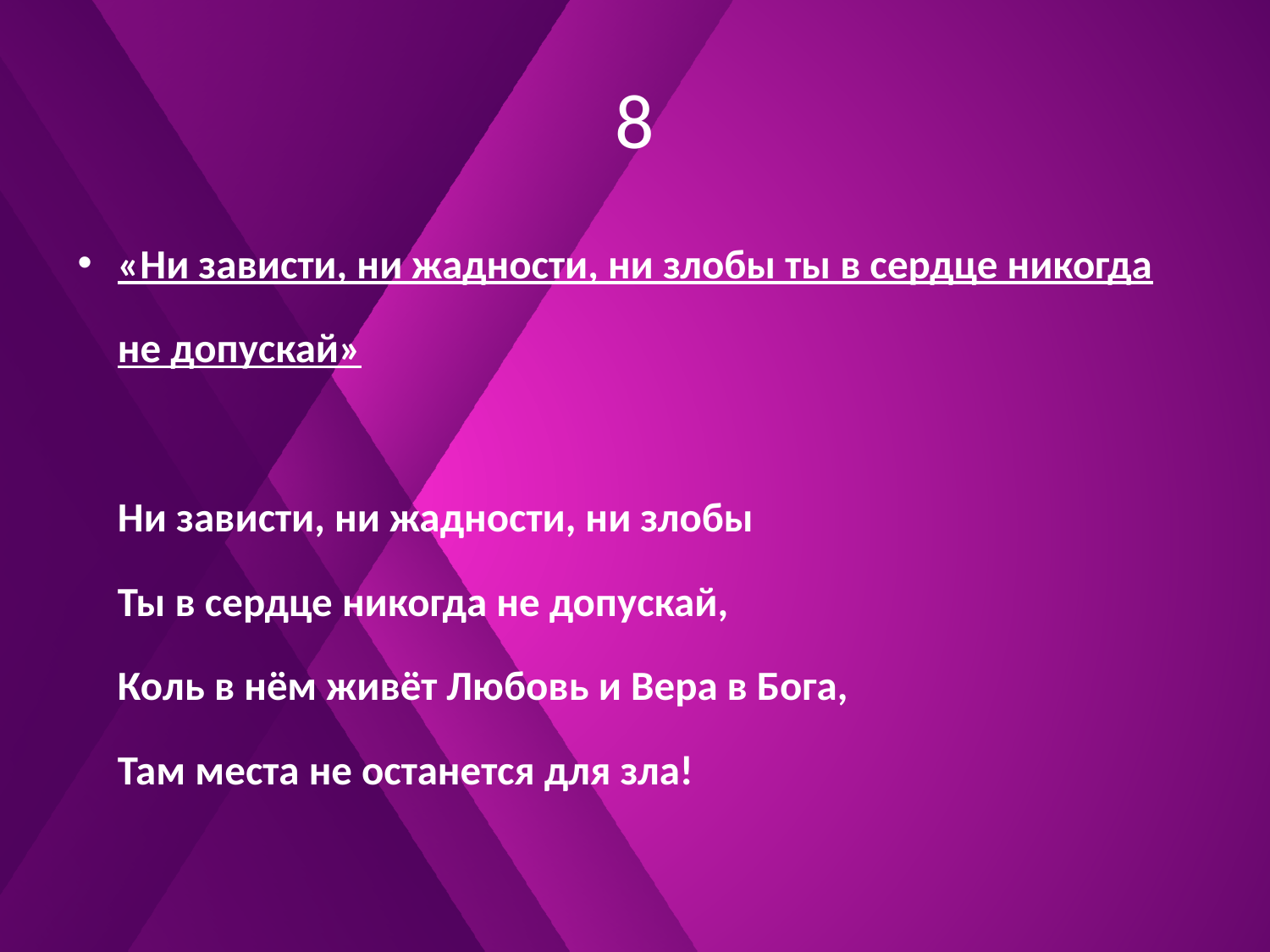

# 8
«Ни зависти, ни жадности, ни злобы ты в сердце никогда не допускай»
Ни зависти, ни жадности, ни злобы
Ты в сердце никогда не допускай,
Коль в нём живёт Любовь и Вера в Бога,
Там места не останется для зла!